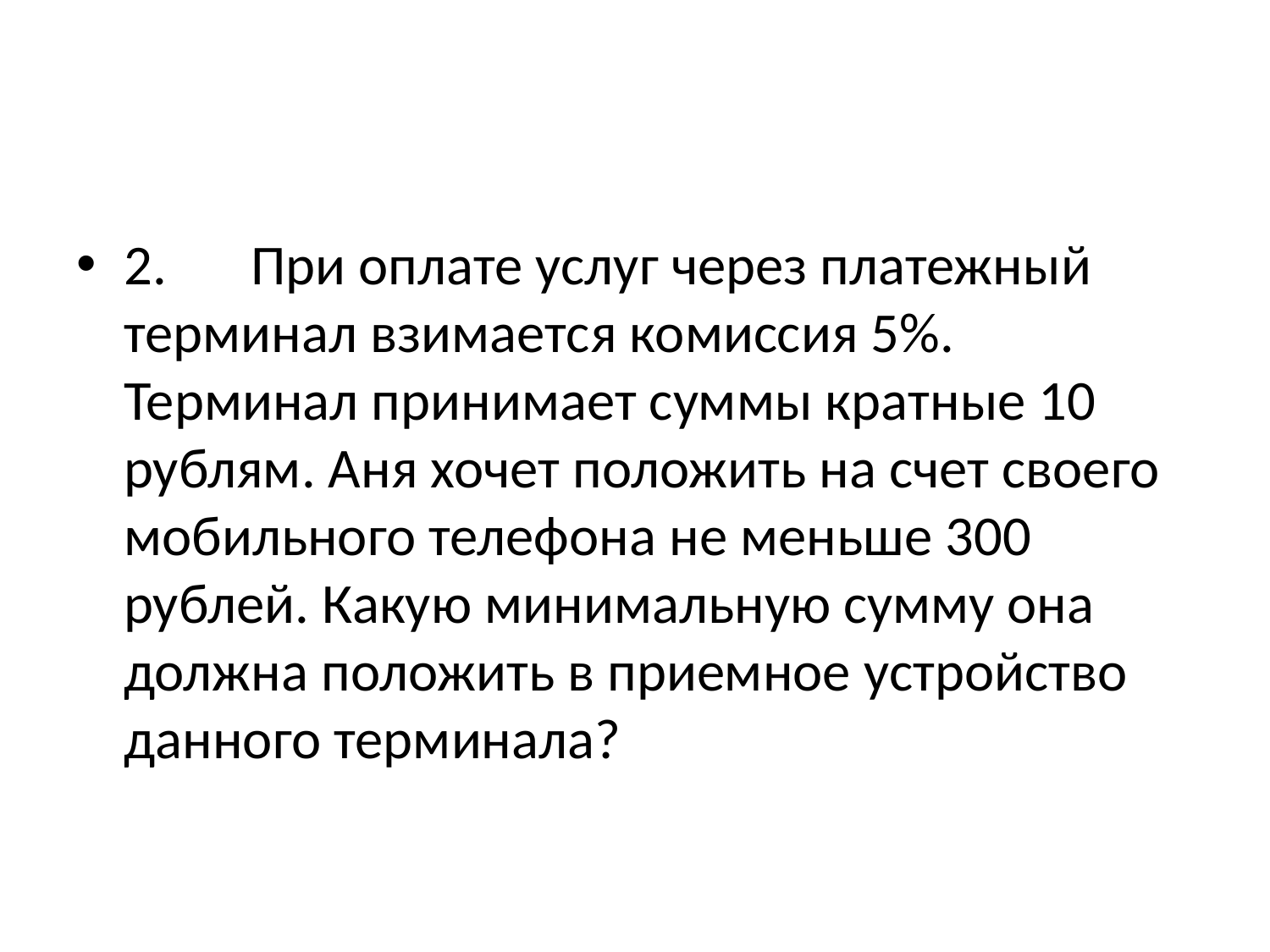

#
2.	При оплате услуг через платежный терминал взимается комиссия 5%. Терминал принимает суммы кратные 10 рублям. Аня хочет положить на счет своего мобильного телефона не меньше 300 рублей. Какую минимальную сумму она должна положить в приемное устройство данного терминала?